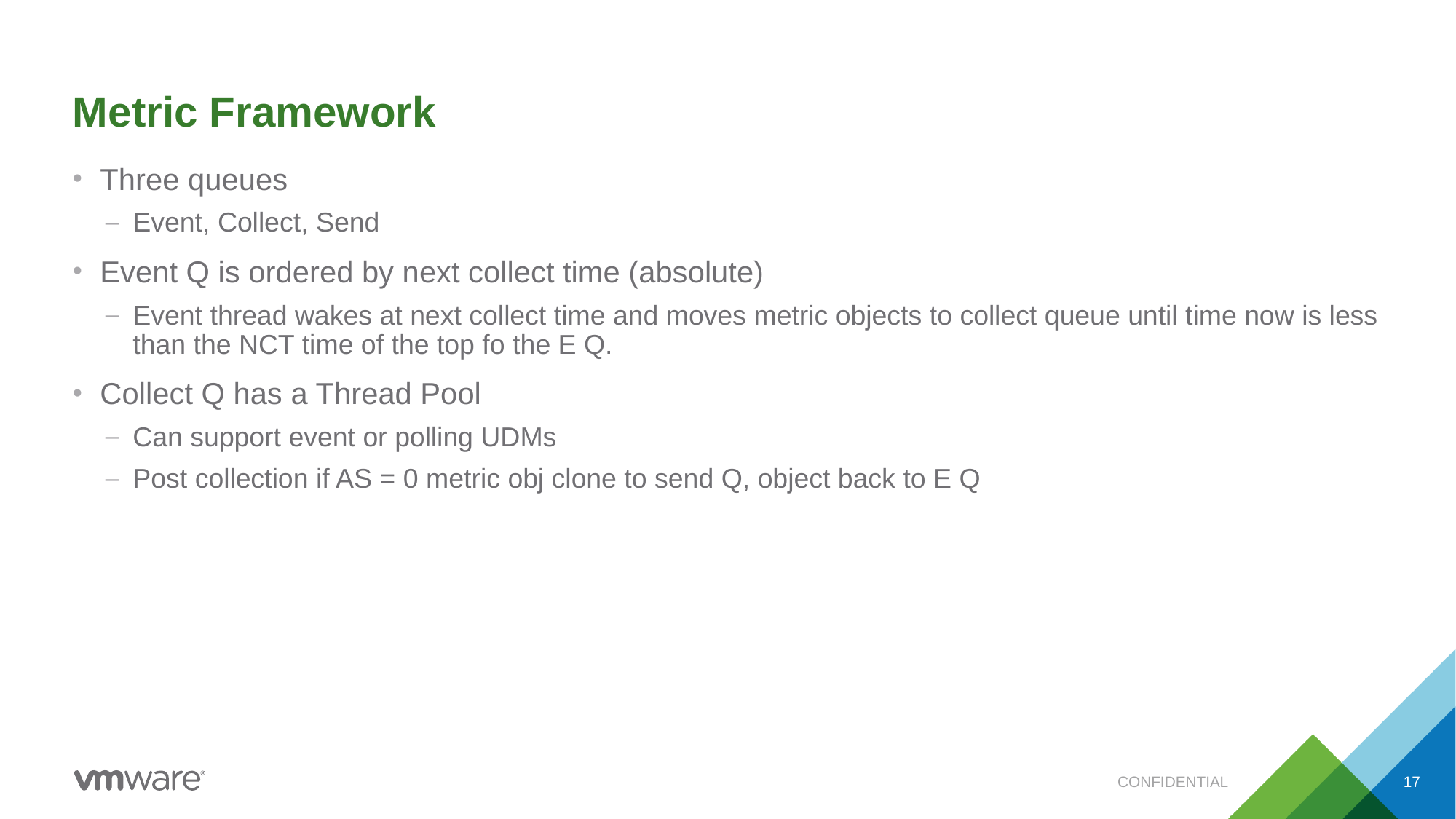

# Metric Framework
Three queues
Event, Collect, Send
Event Q is ordered by next collect time (absolute)
Event thread wakes at next collect time and moves metric objects to collect queue until time now is less than the NCT time of the top fo the E Q.
Collect Q has a Thread Pool
Can support event or polling UDMs
Post collection if AS = 0 metric obj clone to send Q, object back to E Q
CONFIDENTIAL
17